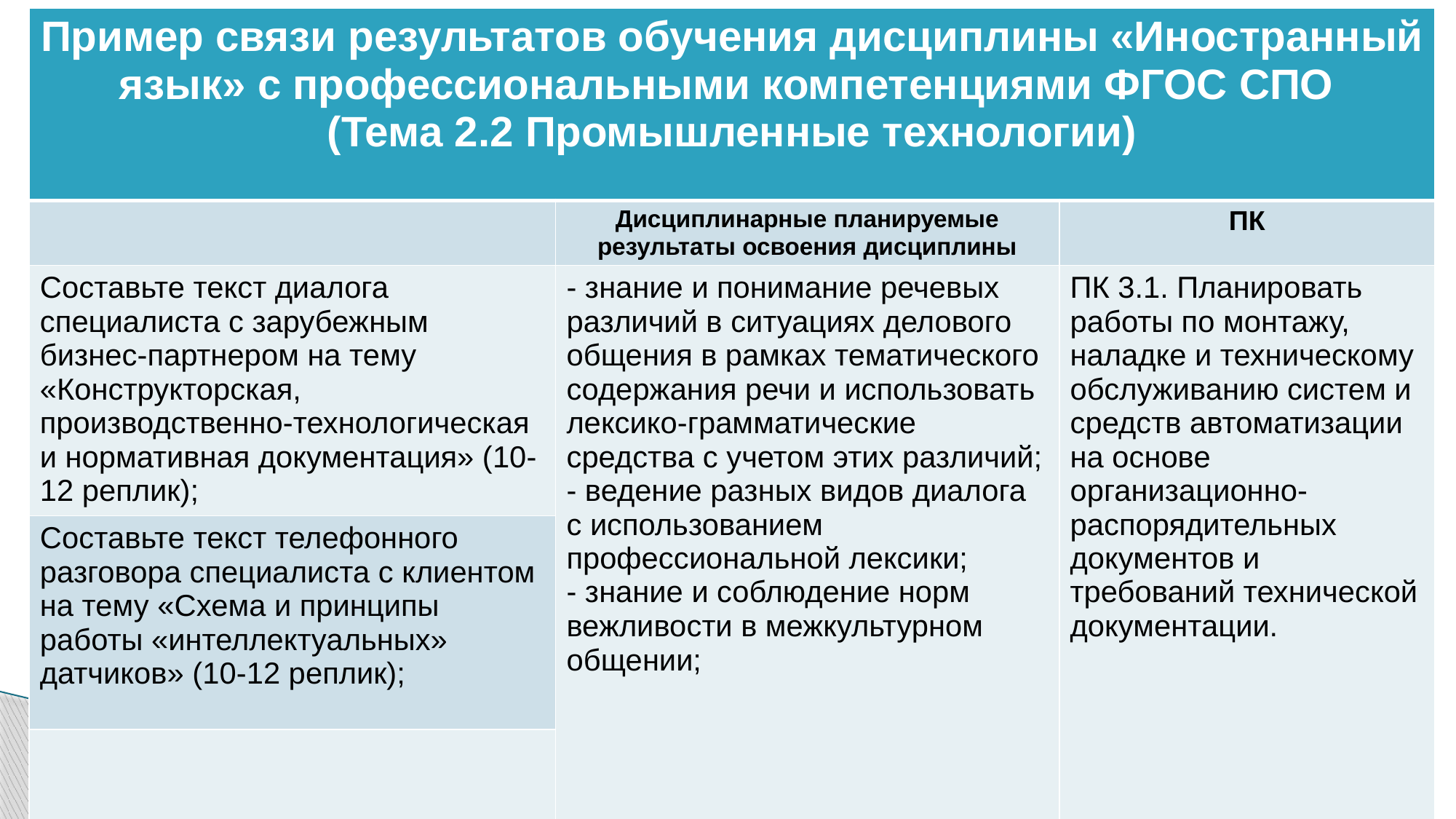

| Пример связи результатов обучения дисциплины «Иностранный язык» с профессиональными компетенциями ФГОС СПО (Тема 2.2 Промышленные технологии) |  |  |
| --- | --- | --- |
|  | Дисциплинарные планируемые результаты освоения дисциплины | ПК |
| Составьте текст диалога специалиста с зарубежным бизнес-партнером на тему «Конструкторская, производственно-технологическая и нормативная документация» (10-12 реплик); | - знание и понимание речевых различий в ситуациях делового общения в рамках тематического содержания речи и использовать лексико-грамматические средства с учетом этих различий; - ведение разных видов диалога с использованием профессиональной лексики; - знание и соблюдение норм вежливости в межкультурном общении; | ПК 3.1. Планировать работы по монтажу, наладке и техническому обслуживанию систем и средств автоматизации на основе организационно-распорядительных документов и требований технической документации. |
| Составьте текст телефонного разговора специалиста с клиентом на тему «Схема и принципы работы «интеллектуальных» датчиков» (10-12 реплик); |  |  |
|  |  |  |